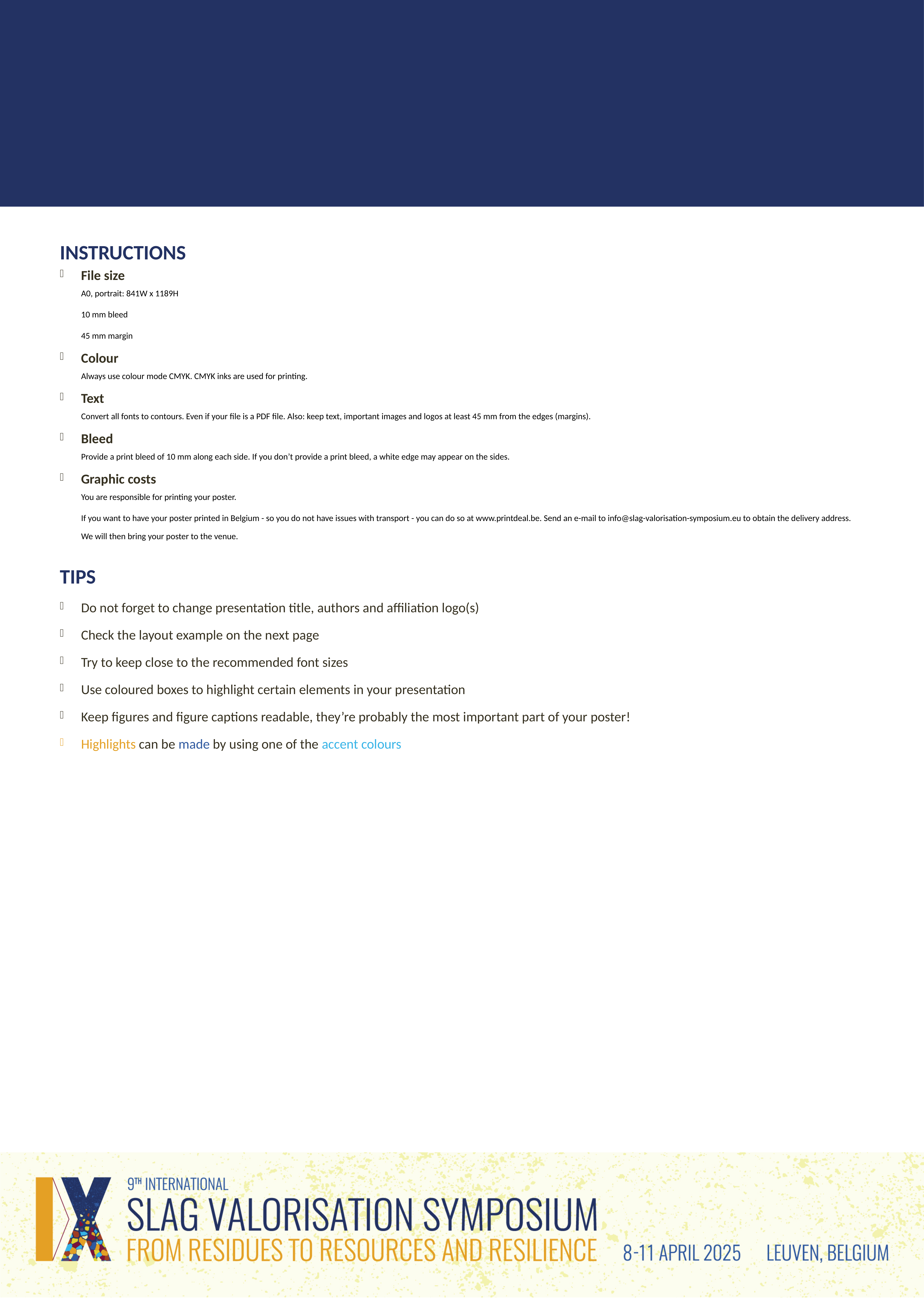

INSTRUCTIONS
File size
A0, portrait: 841W x 1189H
10 mm bleed
45 mm margin
Colour
Always use colour mode CMYK. CMYK inks are used for printing.
Text
Convert all fonts to contours. Even if your file is a PDF file. Also: keep text, important images and logos at least 45 mm from the edges (margins).
Bleed
Provide a print bleed of 10 mm along each side. If you don’t provide a print bleed, a white edge may appear on the sides.
Graphic costs
You are responsible for printing your poster.
If you want to have your poster printed in Belgium - so you do not have issues with transport - you can do so at www.printdeal.be. Send an e-mail to info@slag-valorisation-symposium.eu to obtain the delivery address. We will then bring your poster to the venue.
TIPS
Do not forget to change presentation title, authors and affiliation logo(s)
Check the layout example on the next page
Try to keep close to the recommended font sizes
Use coloured boxes to highlight certain elements in your presentation
Keep figures and figure captions readable, they’re probably the most important part of your poster!
Highlights can be made by using one of the accent colours